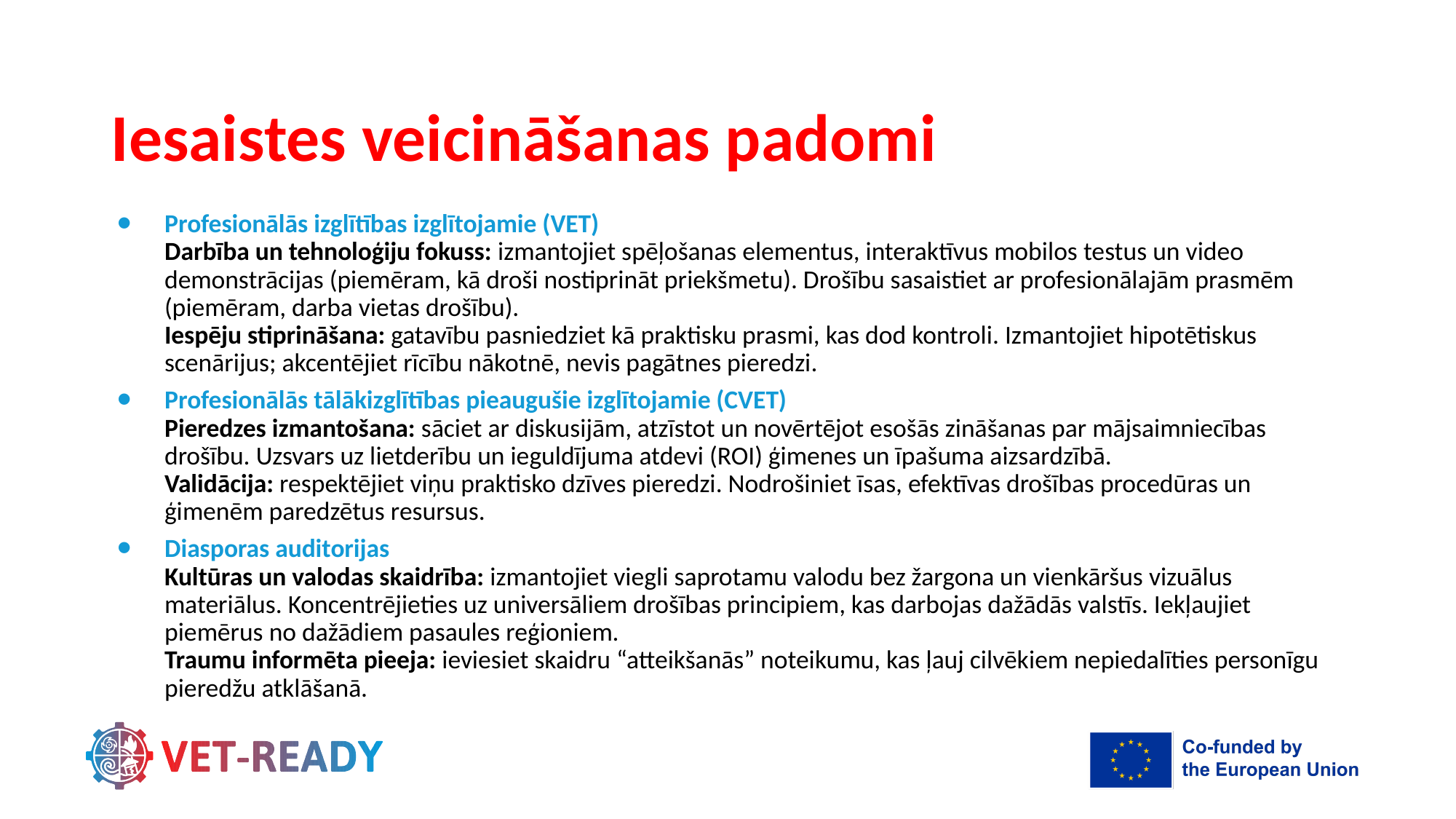

# Iesaistes veicināšanas padomi
Profesionālās izglītības izglītojamie (VET)
Darbība un tehnoloģiju fokuss: izmantojiet spēļošanas elementus, interaktīvus mobilos testus un video demonstrācijas (piemēram, kā droši nostiprināt priekšmetu). Drošību sasaistiet ar profesionālajām prasmēm (piemēram, darba vietas drošību).
Iespēju stiprināšana: gatavību pasniedziet kā praktisku prasmi, kas dod kontroli. Izmantojiet hipotētiskus scenārijus; akcentējiet rīcību nākotnē, nevis pagātnes pieredzi.
Profesionālās tālākizglītības pieaugušie izglītojamie (CVET)
Pieredzes izmantošana: sāciet ar diskusijām, atzīstot un novērtējot esošās zināšanas par mājsaimniecības drošību. Uzsvars uz lietderību un ieguldījuma atdevi (ROI) ģimenes un īpašuma aizsardzībā.
Validācija: respektējiet viņu praktisko dzīves pieredzi. Nodrošiniet īsas, efektīvas drošības procedūras un ģimenēm paredzētus resursus.
Diasporas auditorijas
Kultūras un valodas skaidrība: izmantojiet viegli saprotamu valodu bez žargona un vienkāršus vizuālus materiālus. Koncentrējieties uz universāliem drošības principiem, kas darbojas dažādās valstīs. Iekļaujiet piemērus no dažādiem pasaules reģioniem.
Traumu informēta pieeja: ieviesiet skaidru “atteikšanās” noteikumu, kas ļauj cilvēkiem nepiedalīties personīgu pieredžu atklāšanā.